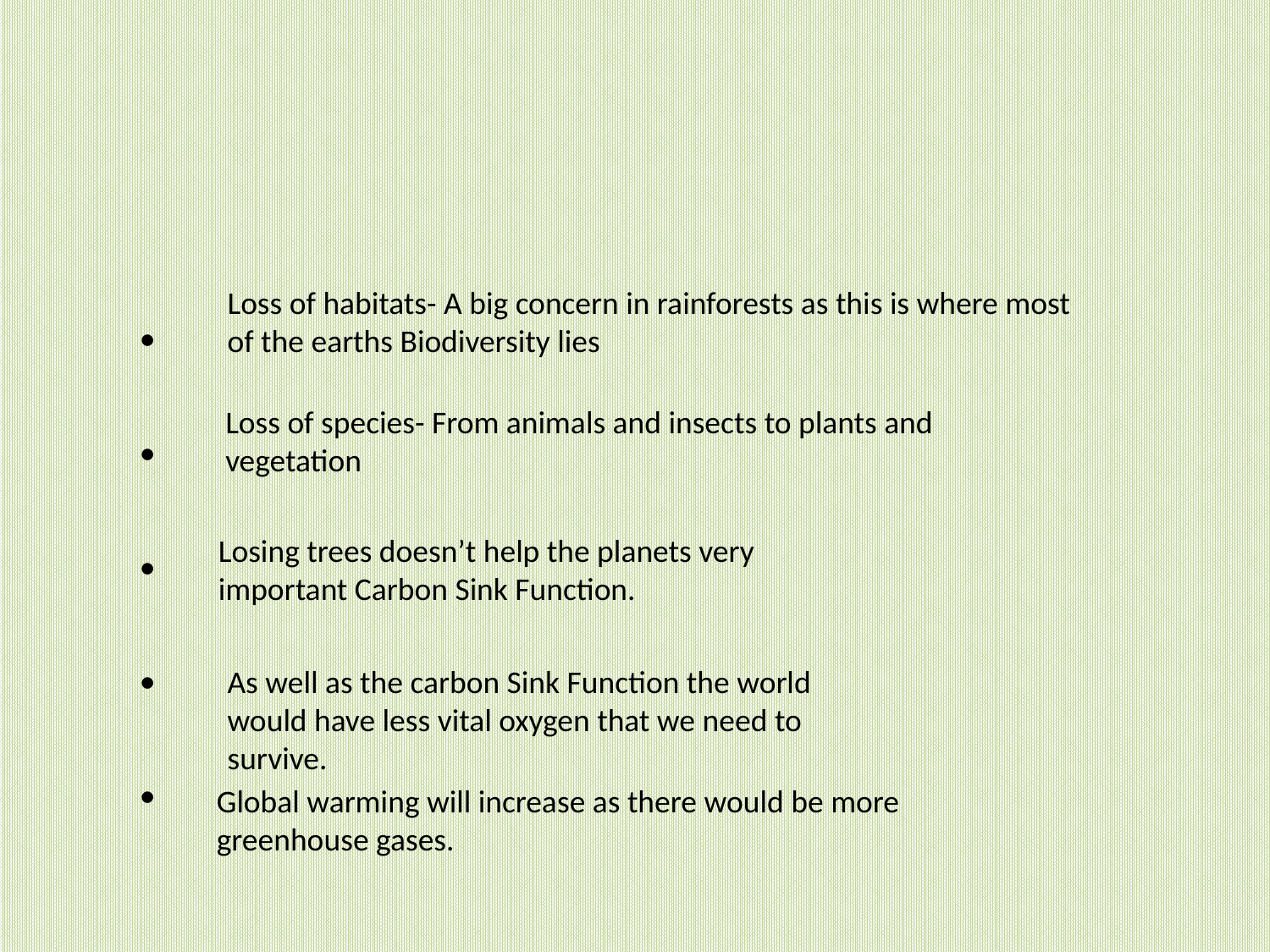

.
.
.
.
.
Loss of habitats- A big concern in rainforests as this is where most of the earths Biodiversity lies
Loss of species- From animals and insects to plants and vegetation
Losing trees doesn’t help the planets very important Carbon Sink Function.
As well as the carbon Sink Function the world would have less vital oxygen that we need to survive.
Global warming will increase as there would be more greenhouse gases.